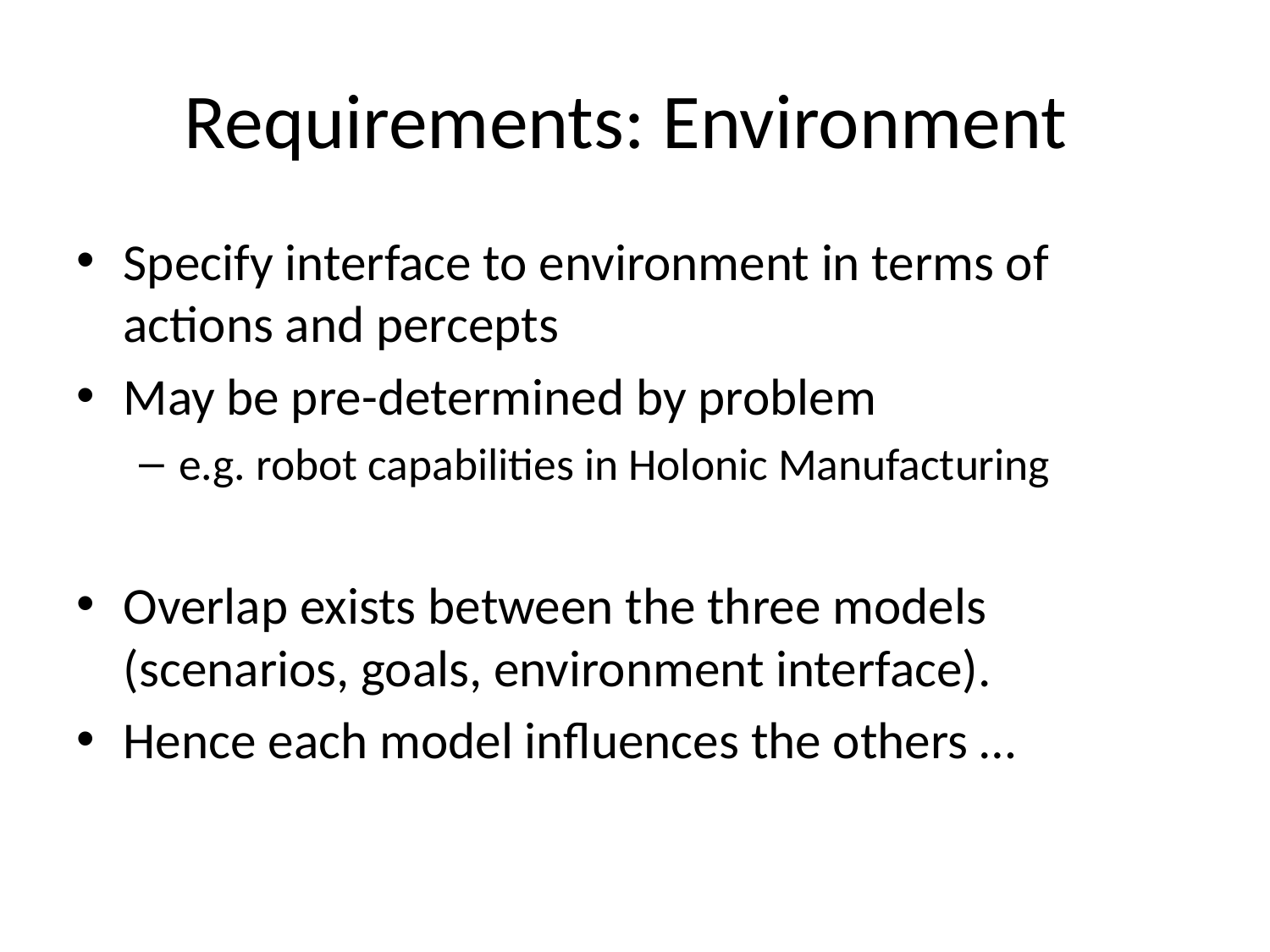

# Requirements: Environment
Specify interface to environment in terms of actions and percepts
May be pre-determined by problem
e.g. robot capabilities in Holonic Manufacturing

Overlap exists between the three models (scenarios, goals, environment interface).
Hence each model influences the others …